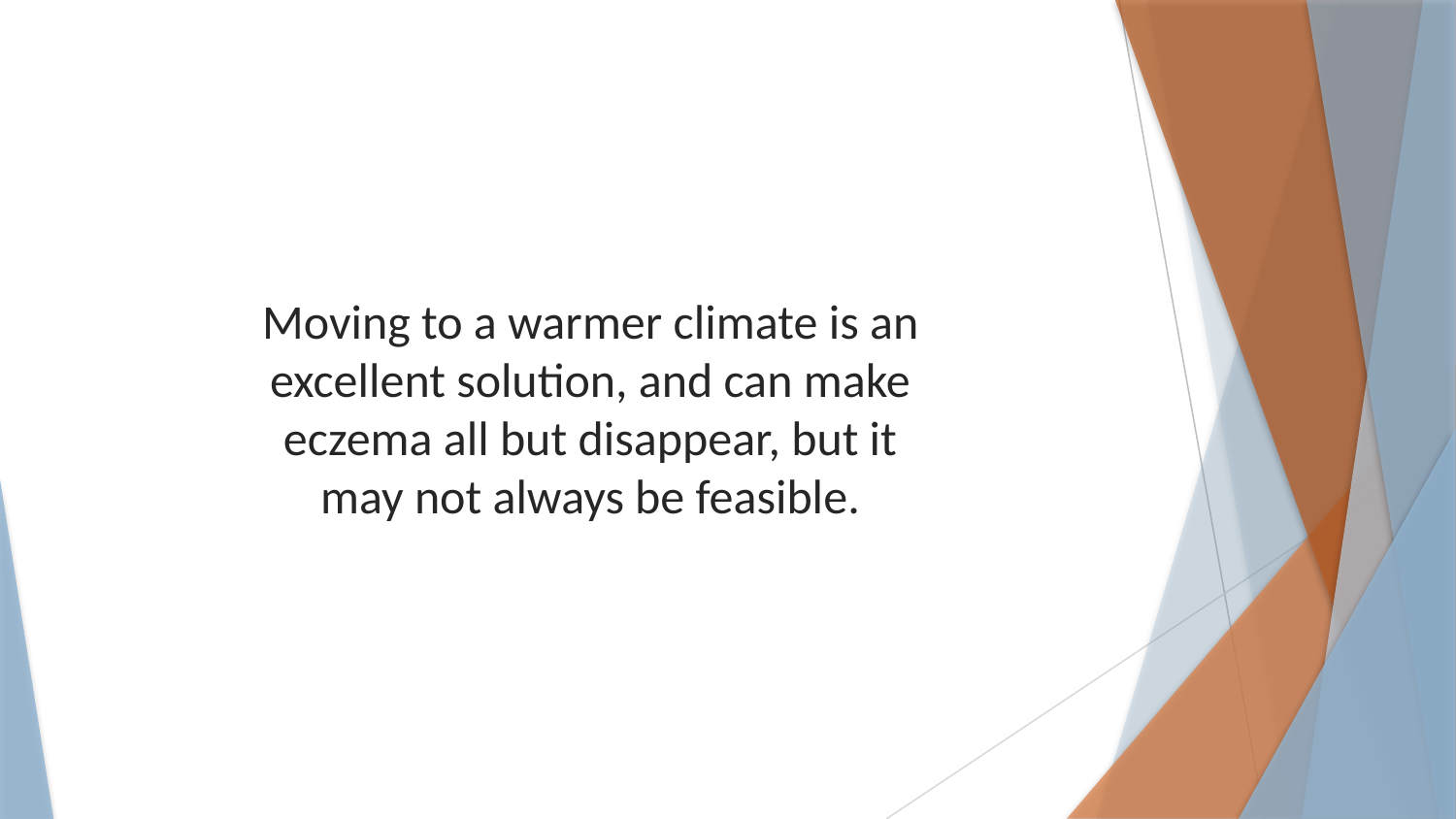

Moving to a warmer climate is an excellent solution, and can make eczema all but disappear, but it may not always be feasible.